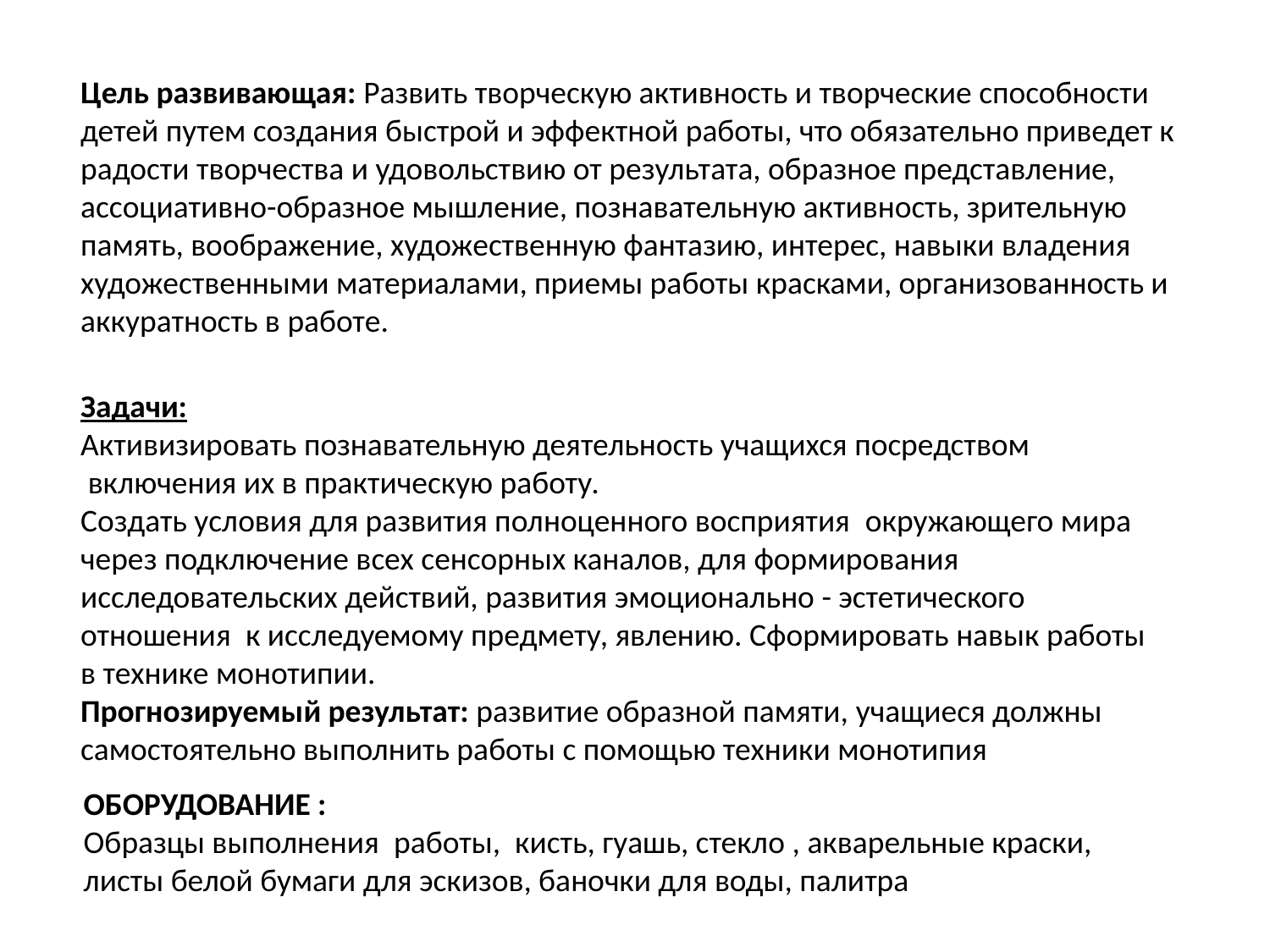

Цель развивающая: Развить творческую активность и творческие способности детей путем создания быстрой и эффектной работы, что обязательно приведет к радости творчества и удовольствию от результата, образное представление, ассоциативно-образное мышление, познавательную активность, зрительную память, воображение, художественную фантазию, интерес, навыки владения художественными материалами, приемы работы красками, организованность и аккуратность в работе.

Задачи:
Активизировать познавательную деятельность учащихся посредством  включения их в практическую работу.
Создать условия для развития полноценного восприятия  окружающего мира через подключение всех сенсорных каналов, для формирования исследовательских действий, развития эмоционально - эстетического отношения  к исследуемому предмету, явлению. Сформировать навык работы в технике монотипии.
Прогнозируемый результат: развитие образной памяти, учащиеся должны самостоятельно выполнить работы с помощью техники монотипия
ОБОРУДОВАНИЕ :
Образцы выполнения  работы,  кисть, гуашь, стекло , акварельные краски, листы белой бумаги для эскизов, баночки для воды, палитра